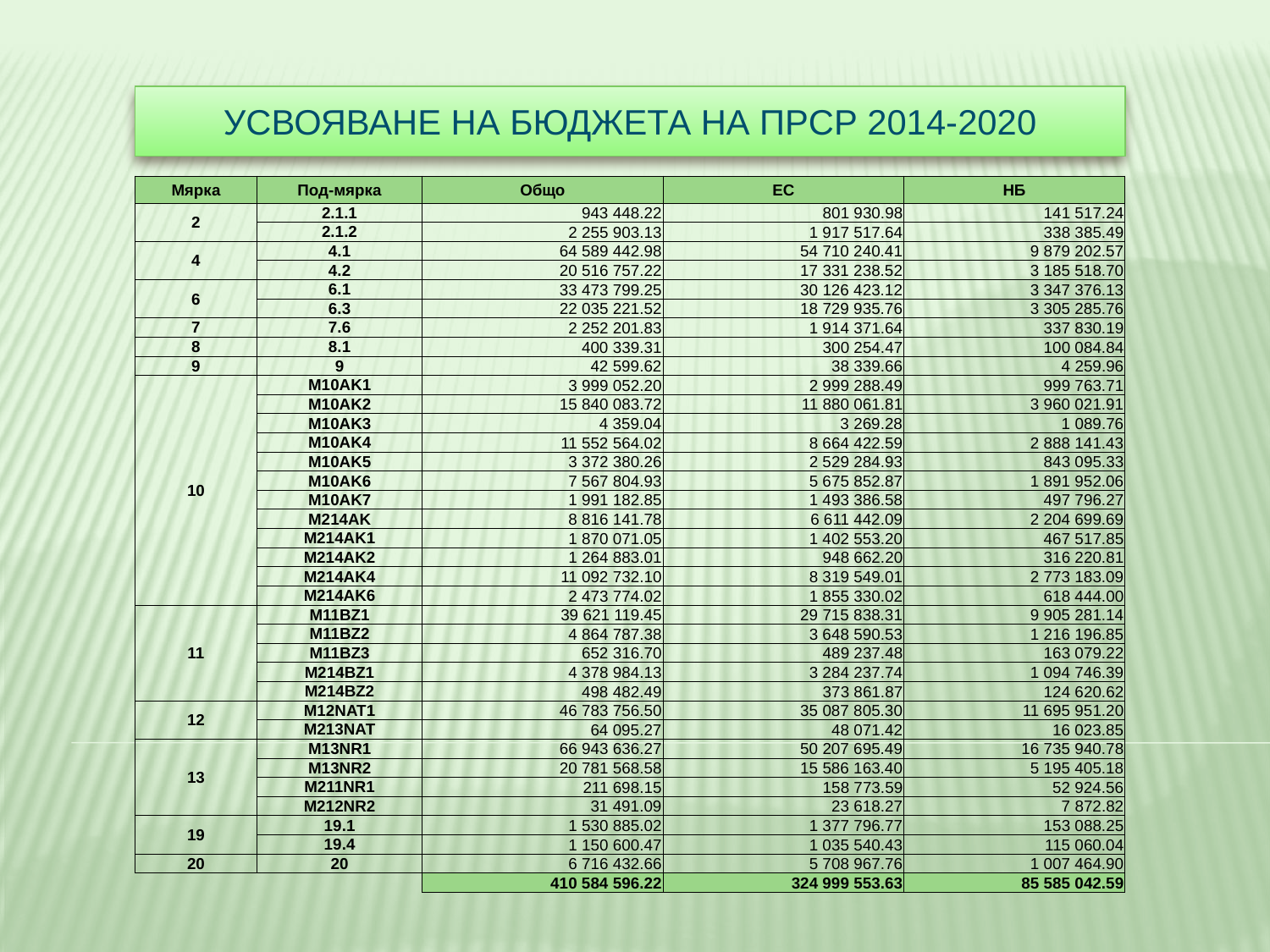

# Усвояване на бюджета на ПРСР 2014-2020
| Мярка | Под-мярка | Общо | ЕС | НБ |
| --- | --- | --- | --- | --- |
| 2 | 2.1.1 | 943 448.22 | 801 930.98 | 141 517.24 |
|  | 2.1.2 | 2 255 903.13 | 1 917 517.64 | 338 385.49 |
| 4 | 4.1 | 64 589 442.98 | 54 710 240.41 | 9 879 202.57 |
|  | 4.2 | 20 516 757.22 | 17 331 238.52 | 3 185 518.70 |
| 6 | 6.1 | 33 473 799.25 | 30 126 423.12 | 3 347 376.13 |
|  | 6.3 | 22 035 221.52 | 18 729 935.76 | 3 305 285.76 |
| 7 | 7.6 | 2 252 201.83 | 1 914 371.64 | 337 830.19 |
| 8 | 8.1 | 400 339.31 | 300 254.47 | 100 084.84 |
| 9 | 9 | 42 599.62 | 38 339.66 | 4 259.96 |
| 10 | M10AK1 | 3 999 052.20 | 2 999 288.49 | 999 763.71 |
|  | M10AK2 | 15 840 083.72 | 11 880 061.81 | 3 960 021.91 |
|  | M10AK3 | 4 359.04 | 3 269.28 | 1 089.76 |
|  | M10AK4 | 11 552 564.02 | 8 664 422.59 | 2 888 141.43 |
|  | M10AK5 | 3 372 380.26 | 2 529 284.93 | 843 095.33 |
|  | M10AK6 | 7 567 804.93 | 5 675 852.87 | 1 891 952.06 |
|  | M10AK7 | 1 991 182.85 | 1 493 386.58 | 497 796.27 |
|  | M214AK | 8 816 141.78 | 6 611 442.09 | 2 204 699.69 |
|  | M214AK1 | 1 870 071.05 | 1 402 553.20 | 467 517.85 |
|  | M214AK2 | 1 264 883.01 | 948 662.20 | 316 220.81 |
|  | M214AK4 | 11 092 732.10 | 8 319 549.01 | 2 773 183.09 |
|  | M214AK6 | 2 473 774.02 | 1 855 330.02 | 618 444.00 |
| 11 | M11BZ1 | 39 621 119.45 | 29 715 838.31 | 9 905 281.14 |
|  | M11BZ2 | 4 864 787.38 | 3 648 590.53 | 1 216 196.85 |
|  | M11BZ3 | 652 316.70 | 489 237.48 | 163 079.22 |
|  | M214BZ1 | 4 378 984.13 | 3 284 237.74 | 1 094 746.39 |
|  | M214BZ2 | 498 482.49 | 373 861.87 | 124 620.62 |
| 12 | M12NAT1 | 46 783 756.50 | 35 087 805.30 | 11 695 951.20 |
|  | M213NAT | 64 095.27 | 48 071.42 | 16 023.85 |
| 13 | M13NR1 | 66 943 636.27 | 50 207 695.49 | 16 735 940.78 |
|  | M13NR2 | 20 781 568.58 | 15 586 163.40 | 5 195 405.18 |
|  | M211NR1 | 211 698.15 | 158 773.59 | 52 924.56 |
|  | M212NR2 | 31 491.09 | 23 618.27 | 7 872.82 |
| 19 | 19.1 | 1 530 885.02 | 1 377 796.77 | 153 088.25 |
|  | 19.4 | 1 150 600.47 | 1 035 540.43 | 115 060.04 |
| 20 | 20 | 6 716 432.66 | 5 708 967.76 | 1 007 464.90 |
|  |  | 410 584 596.22 | 324 999 553.63 | 85 585 042.59 |